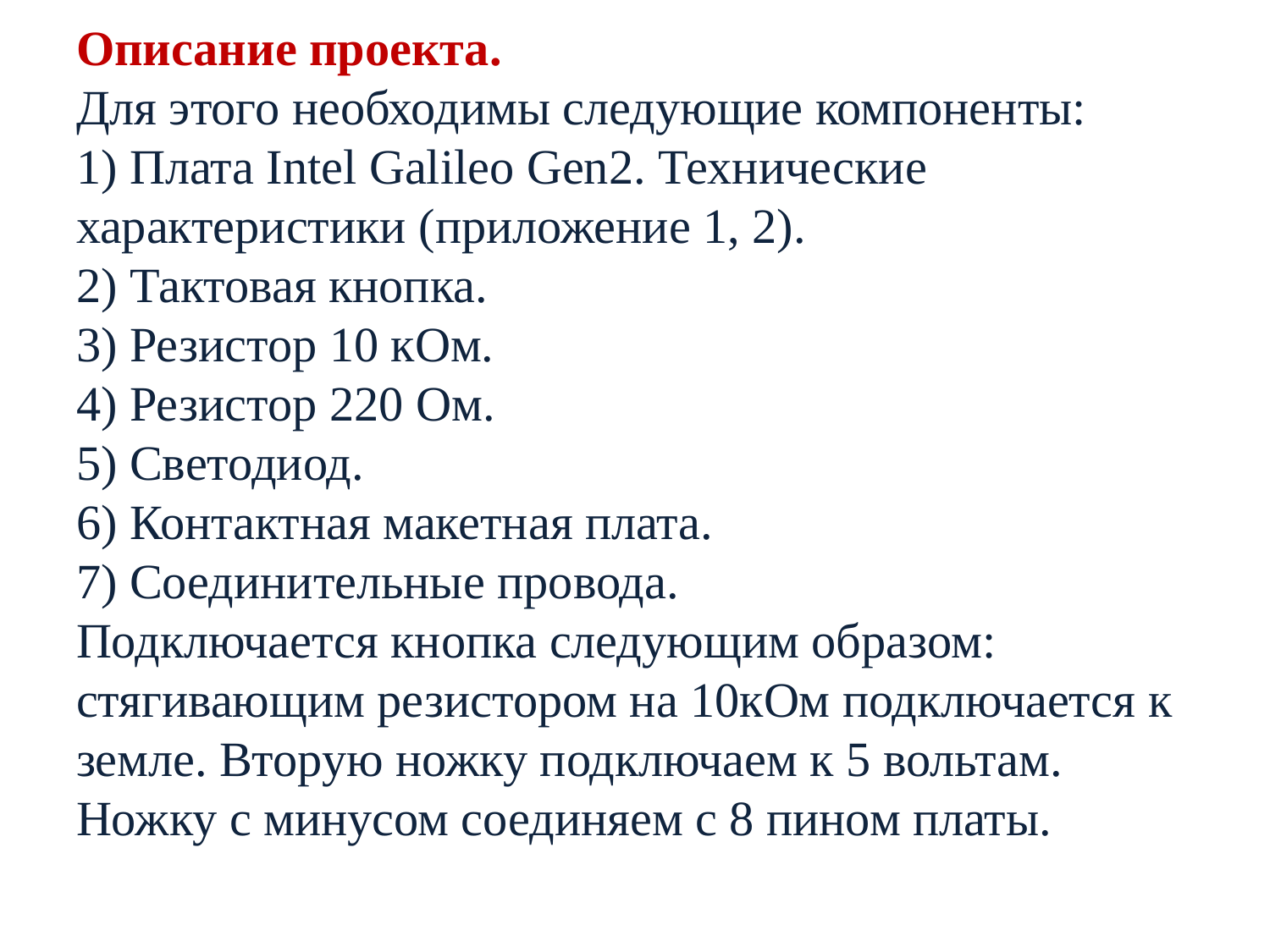

# Описание проекта. Для этого необходимы следующие компоненты:  1) Плата Intel Galileo Gen2. Технические характеристики (приложение 1, 2). 2) Тактовая кнопка. 3) Резистор 10 кОм.  4) Резистор 220 Ом. 5) Светодиод. 6) Контактная макетная плата. 7) Соединительные провода. Подключается кнопка следующим образом: стягивающим резистором на 10кОм подключается к земле. Вторую ножку подключаем к 5 вольтам. Ножку с минусом соединяем с 8 пином платы.